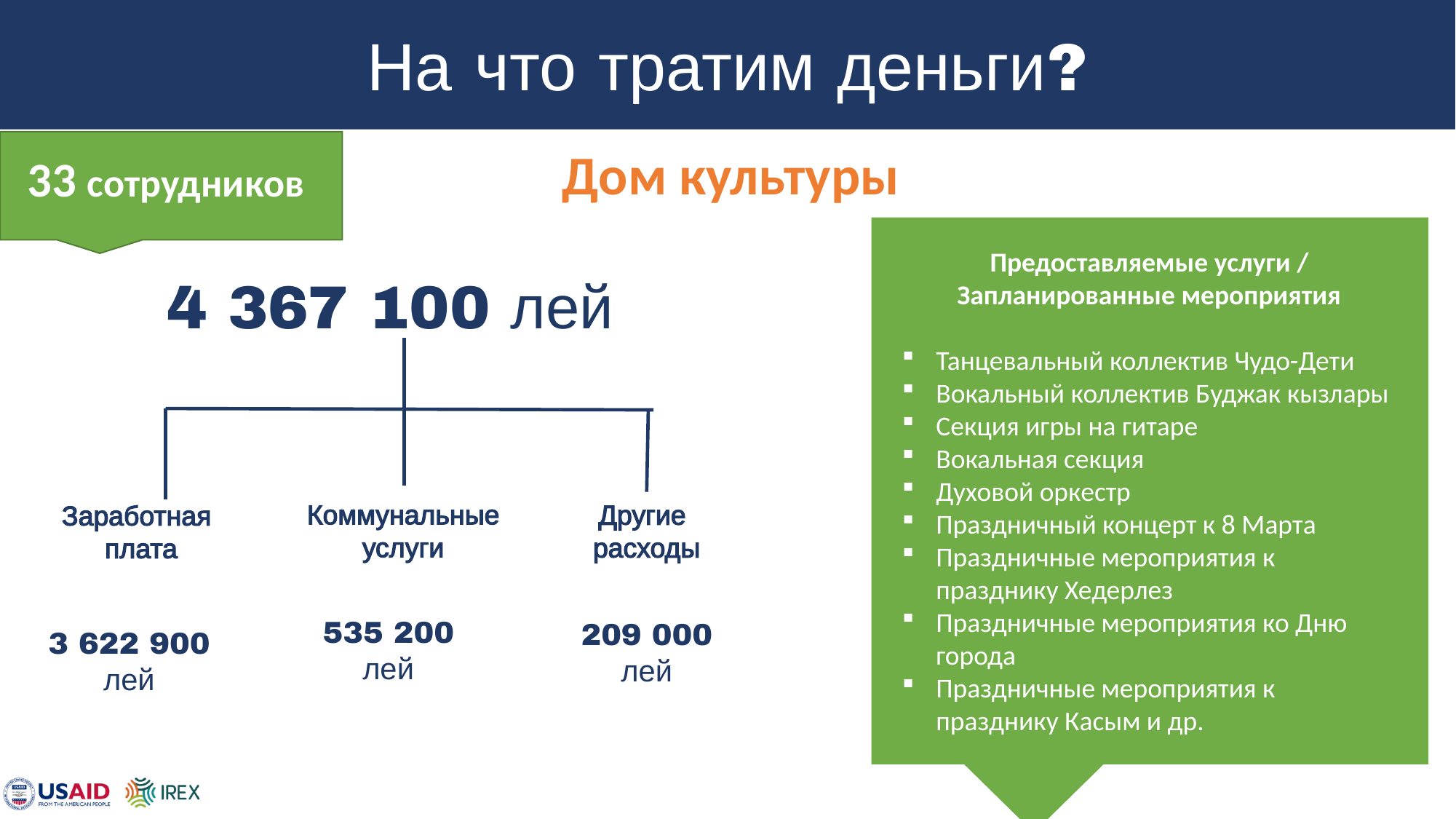

# На что тратим деньги?

Дом культуры
33 сотрудников

Предоставляемые услуги / Запланированные мероприятия

Танцевальный коллектив Чудо-Дети
Вокальный коллектив Буджак кызлары
Секция игры на гитаре
Вокальная секция
Духовой оркестр
Праздничный концерт к 8 Марта
Праздничные мероприятия к празднику Хедерлез
Праздничные мероприятия ко Дню города
Праздничные мероприятия к празднику Касым и др.
4 367 100 лей
Коммунальные услуги
Другие
расходы
Заработная
плата
535 200
лей
209 000
лей
3 622 900
лей